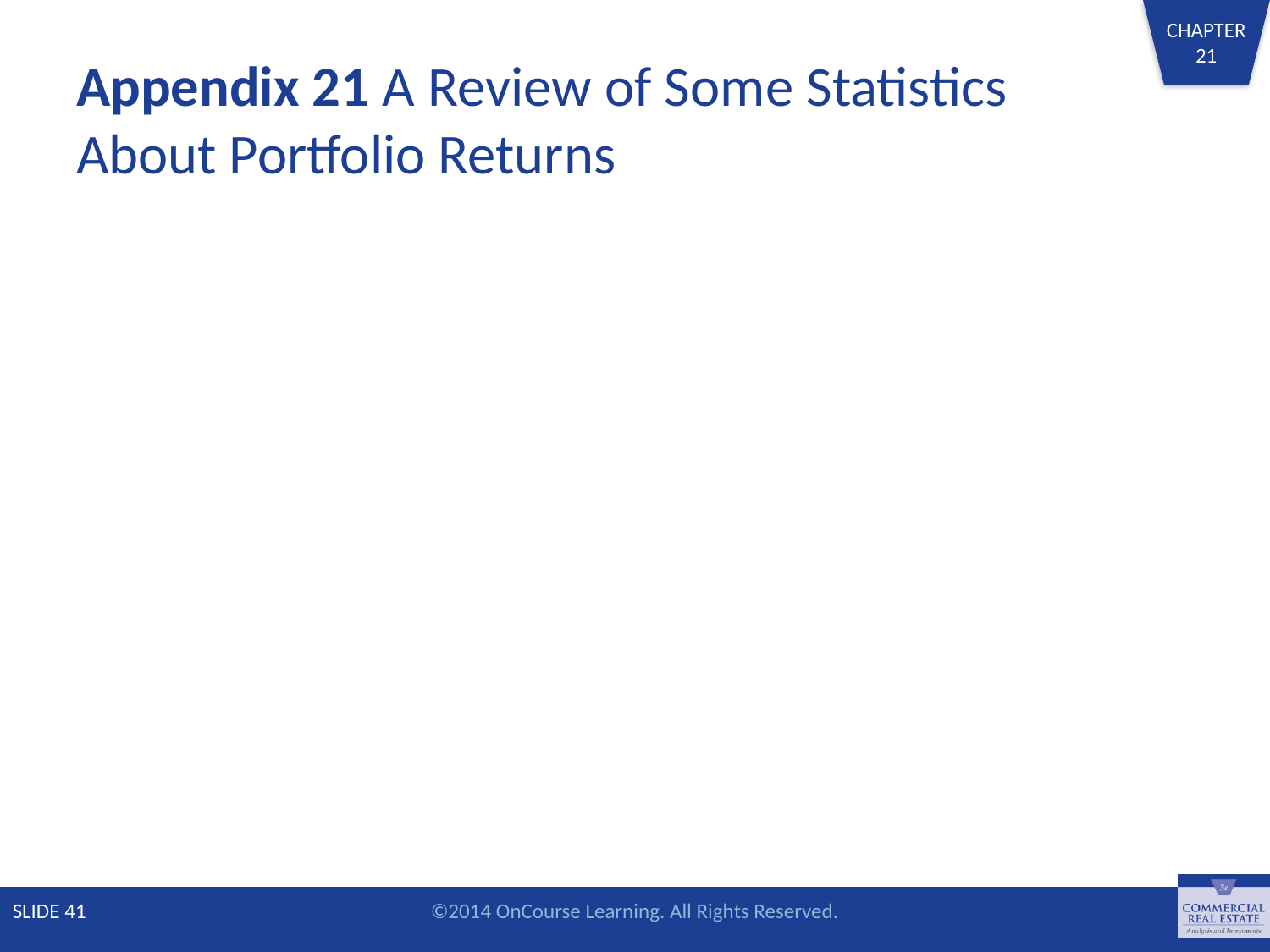

# Appendix 21 A Review of Some Statistics About Portfolio Returns

SLIDE 41